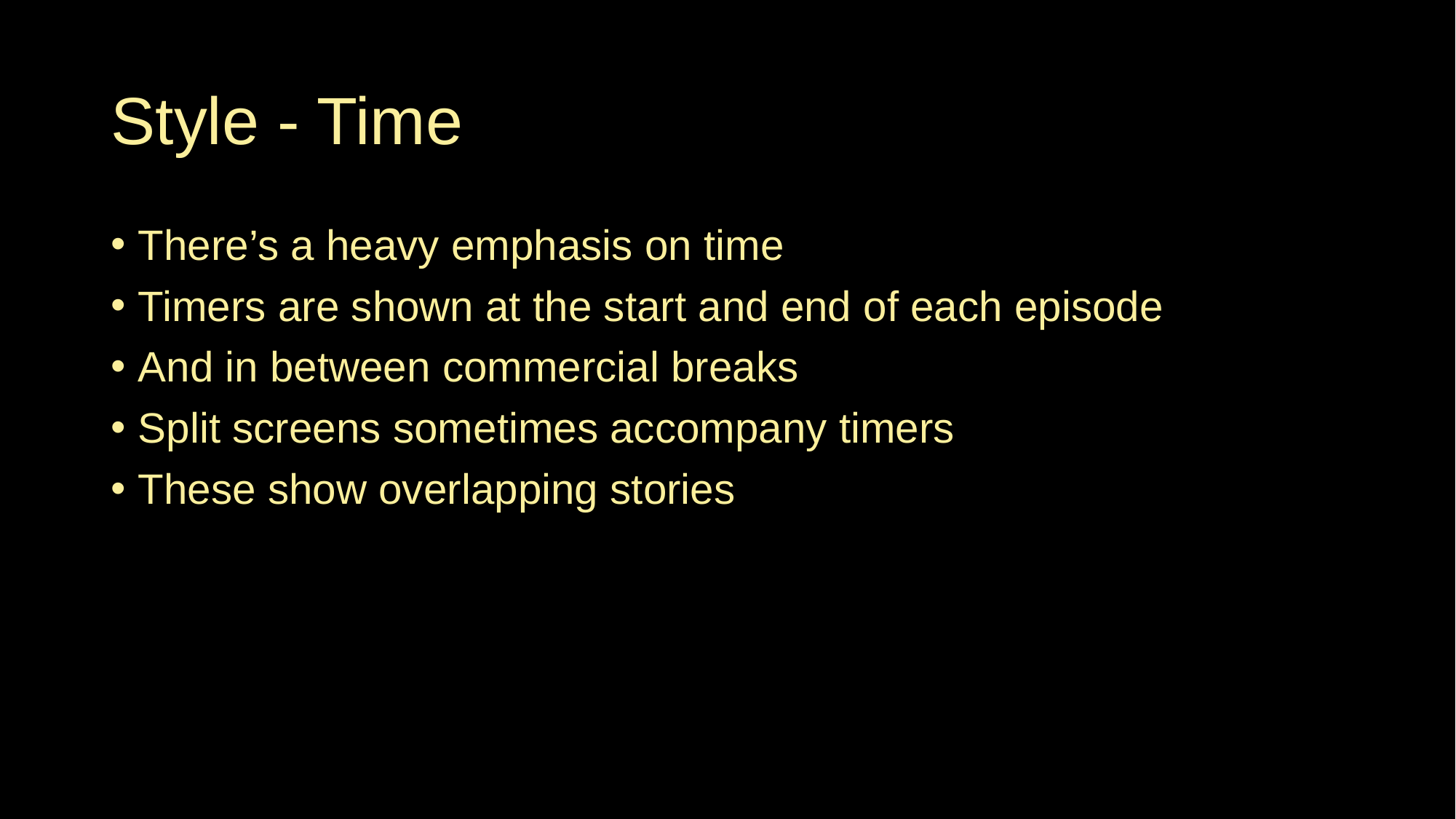

# Style - Time
There’s a heavy emphasis on time
Timers are shown at the start and end of each episode
And in between commercial breaks
Split screens sometimes accompany timers
These show overlapping stories